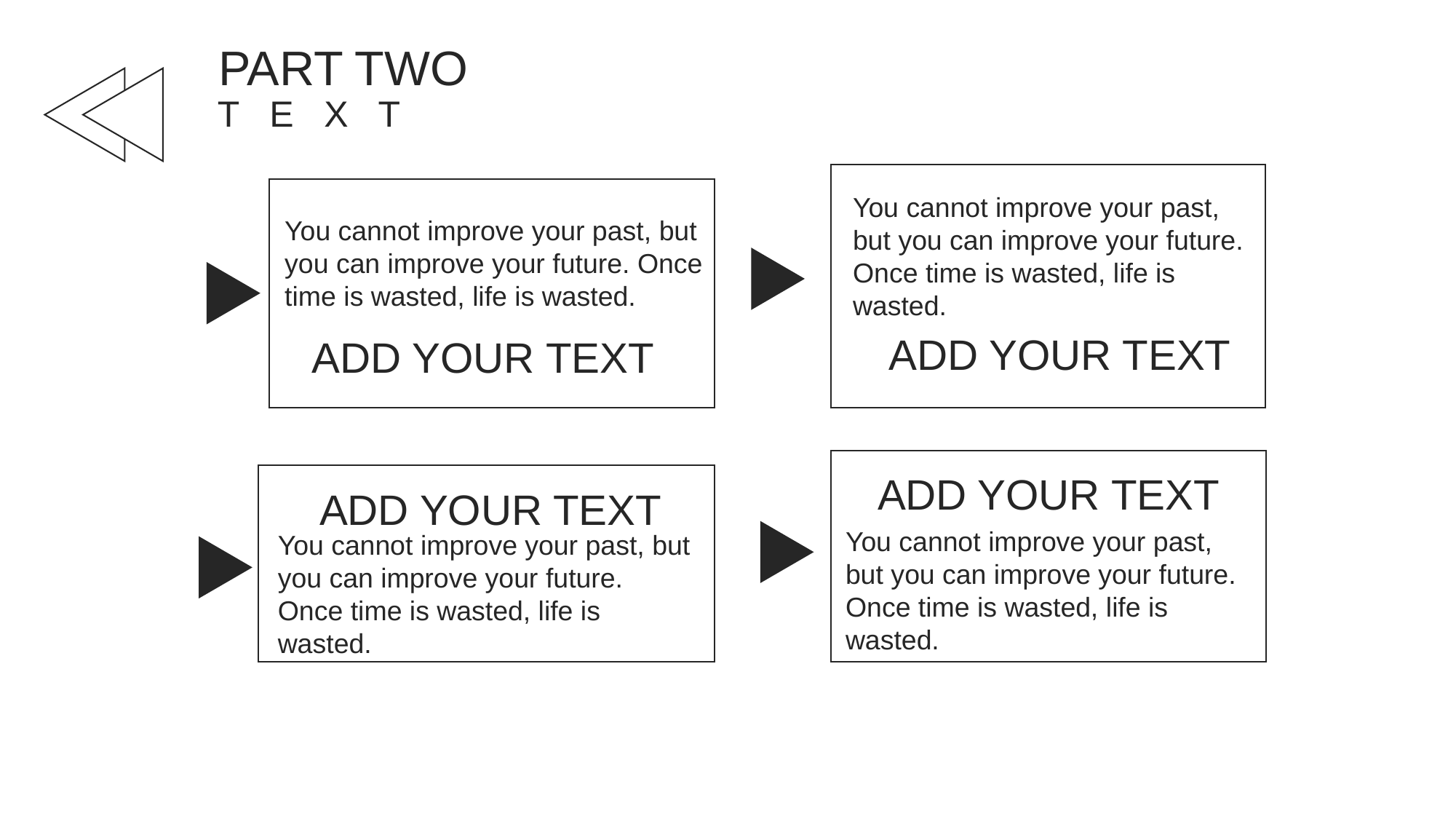

PART TWO

T   E   X   T

You cannot improve your past, but you can improve your future. Once time is wasted, life is wasted.
You cannot improve your past, but you can improve your future. Once time is wasted, life is wasted.

ADD YOUR TEXT
ADD YOUR TEXT

ADD YOUR TEXT

ADD YOUR TEXT
You cannot improve your past, but you can improve your future. Once time is wasted, life is wasted.
You cannot improve your past, but you can improve your future. Once time is wasted, life is wasted.